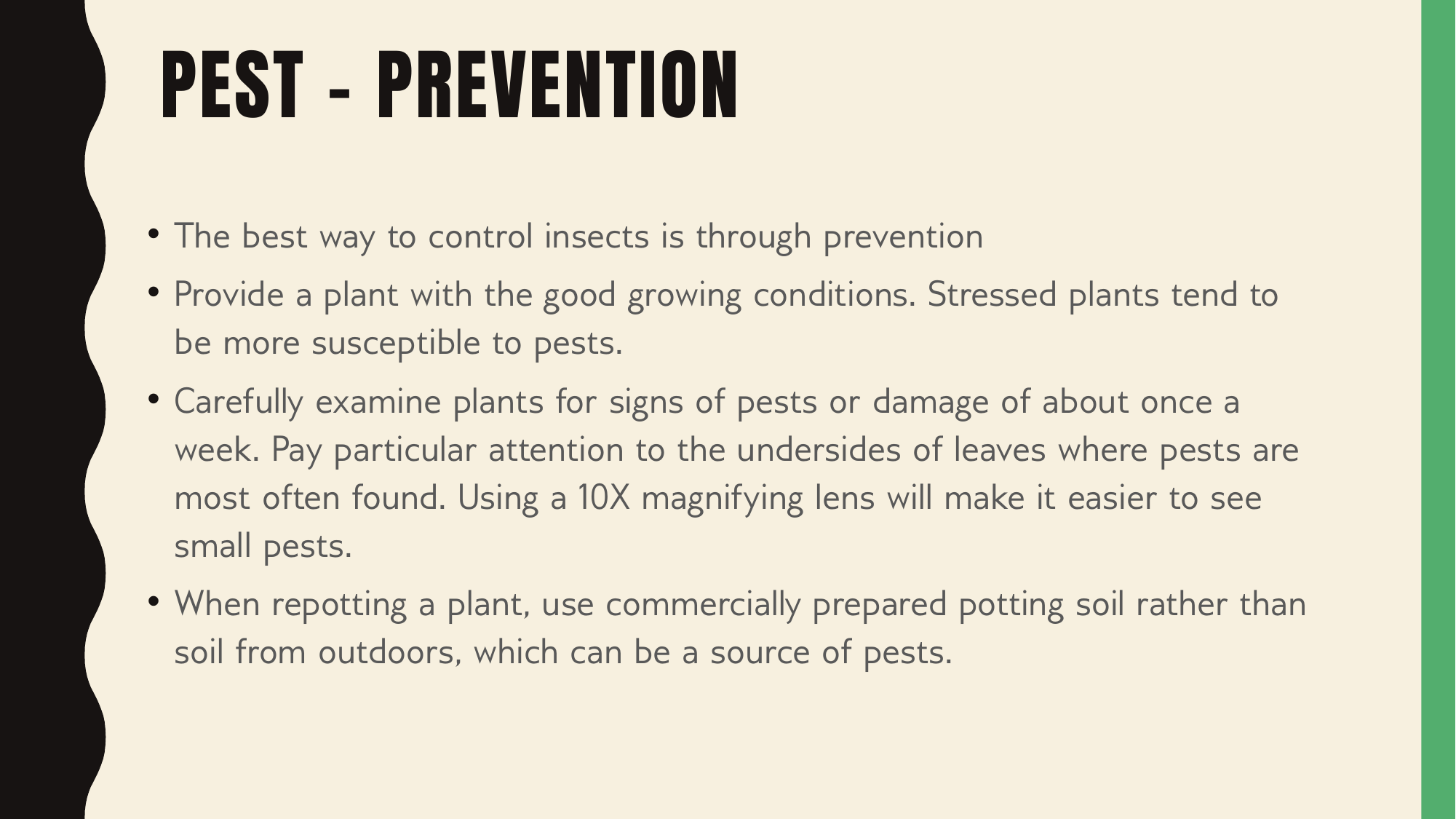

# Pest - Prevention
The best way to control insects is through prevention
Provide a plant with the good growing conditions. Stressed plants tend to be more susceptible to pests.
Carefully examine plants for signs of pests or damage of about once a week. Pay particular attention to the undersides of leaves where pests are most often found. Using a 10X magnifying lens will make it easier to see small pests.
When repotting a plant, use commercially prepared potting soil rather than soil from outdoors, which can be a source of pests.